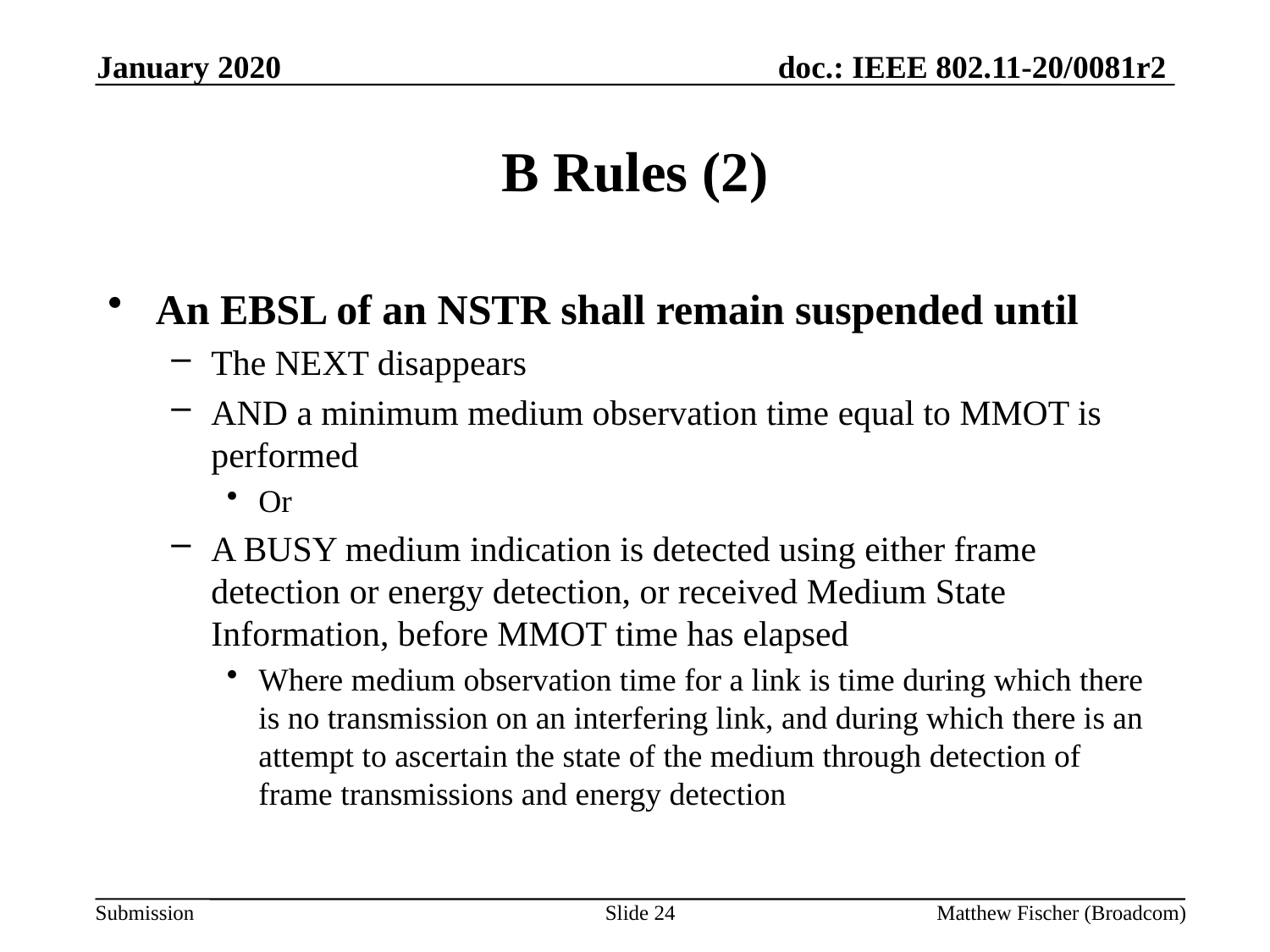

January 2020
# B Rules (2)
An EBSL of an NSTR shall remain suspended until
The NEXT disappears
AND a minimum medium observation time equal to MMOT is performed
Or
A BUSY medium indication is detected using either frame detection or energy detection, or received Medium State Information, before MMOT time has elapsed
Where medium observation time for a link is time during which there is no transmission on an interfering link, and during which there is an attempt to ascertain the state of the medium through detection of frame transmissions and energy detection

Slide 24
Matthew Fischer (Broadcom)